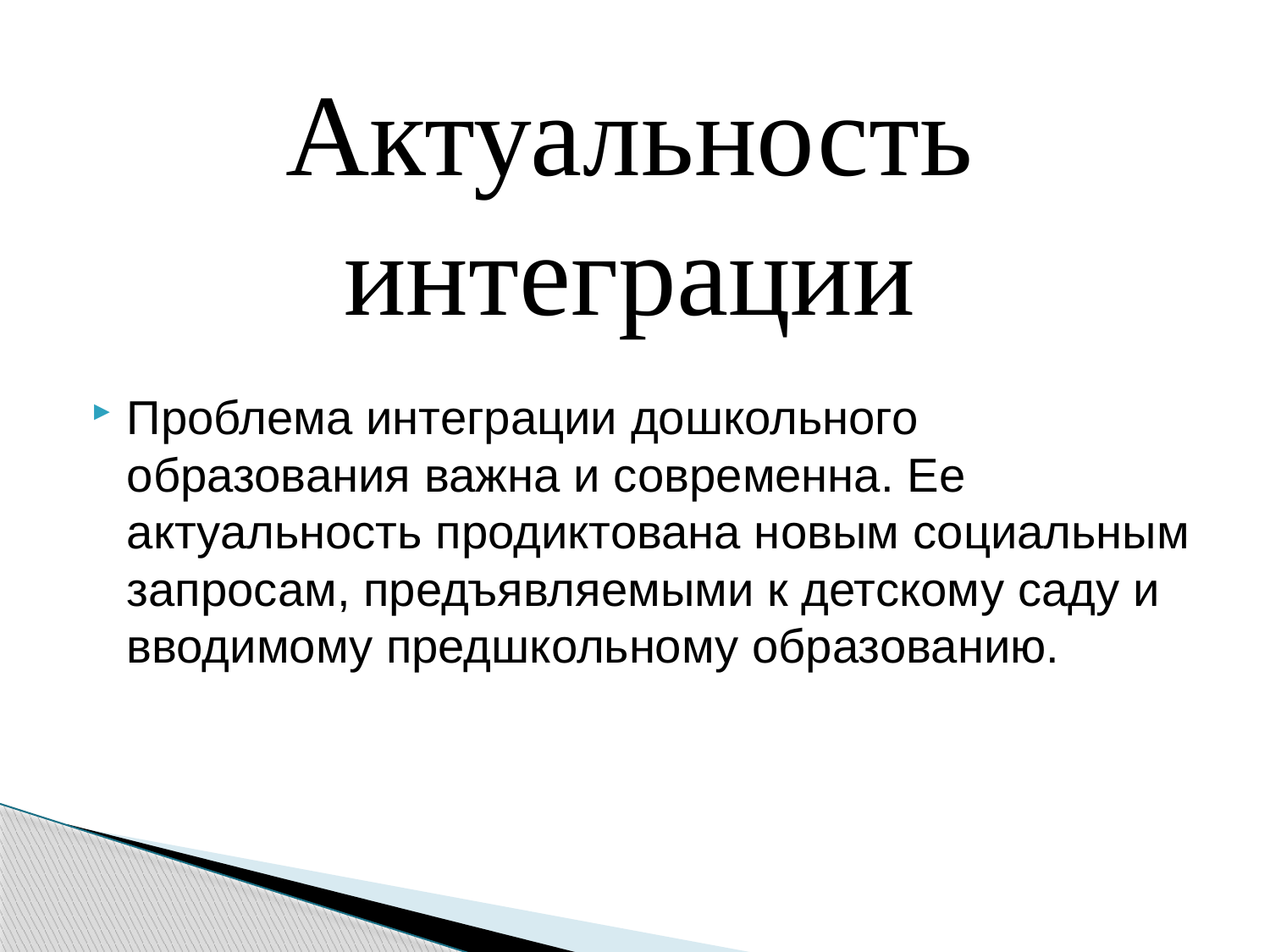

Актуальность интеграции
Проблема интеграции дошкольного образования важна и современна. Ее актуальность продиктована новым социальным запросам, предъявляемыми к детскому саду и вводимому предшкольному образованию.